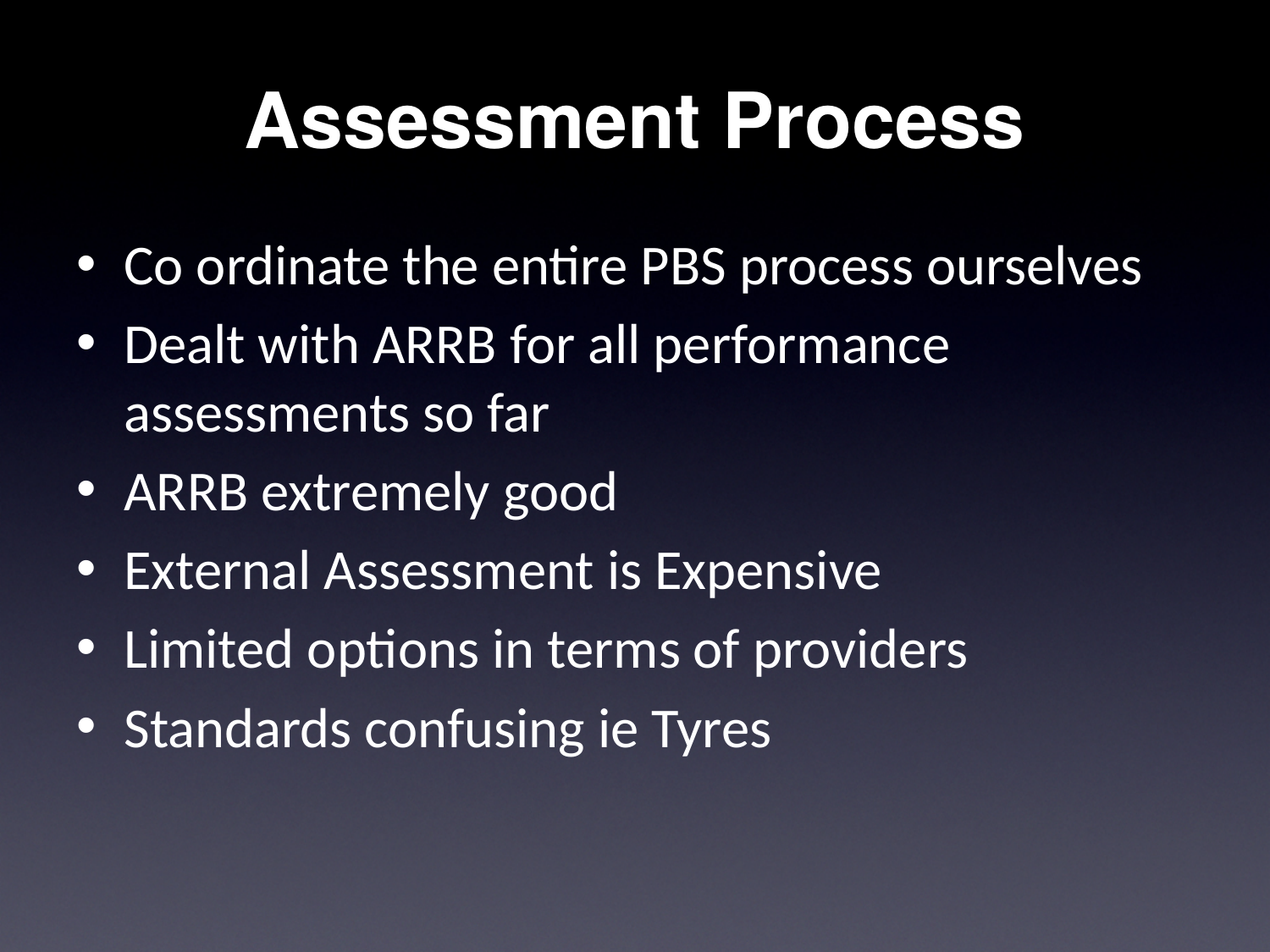

# Assessment Process
Co ordinate the entire PBS process ourselves
Dealt with ARRB for all performance assessments so far
ARRB extremely good
External Assessment is Expensive
Limited options in terms of providers
Standards confusing ie Tyres